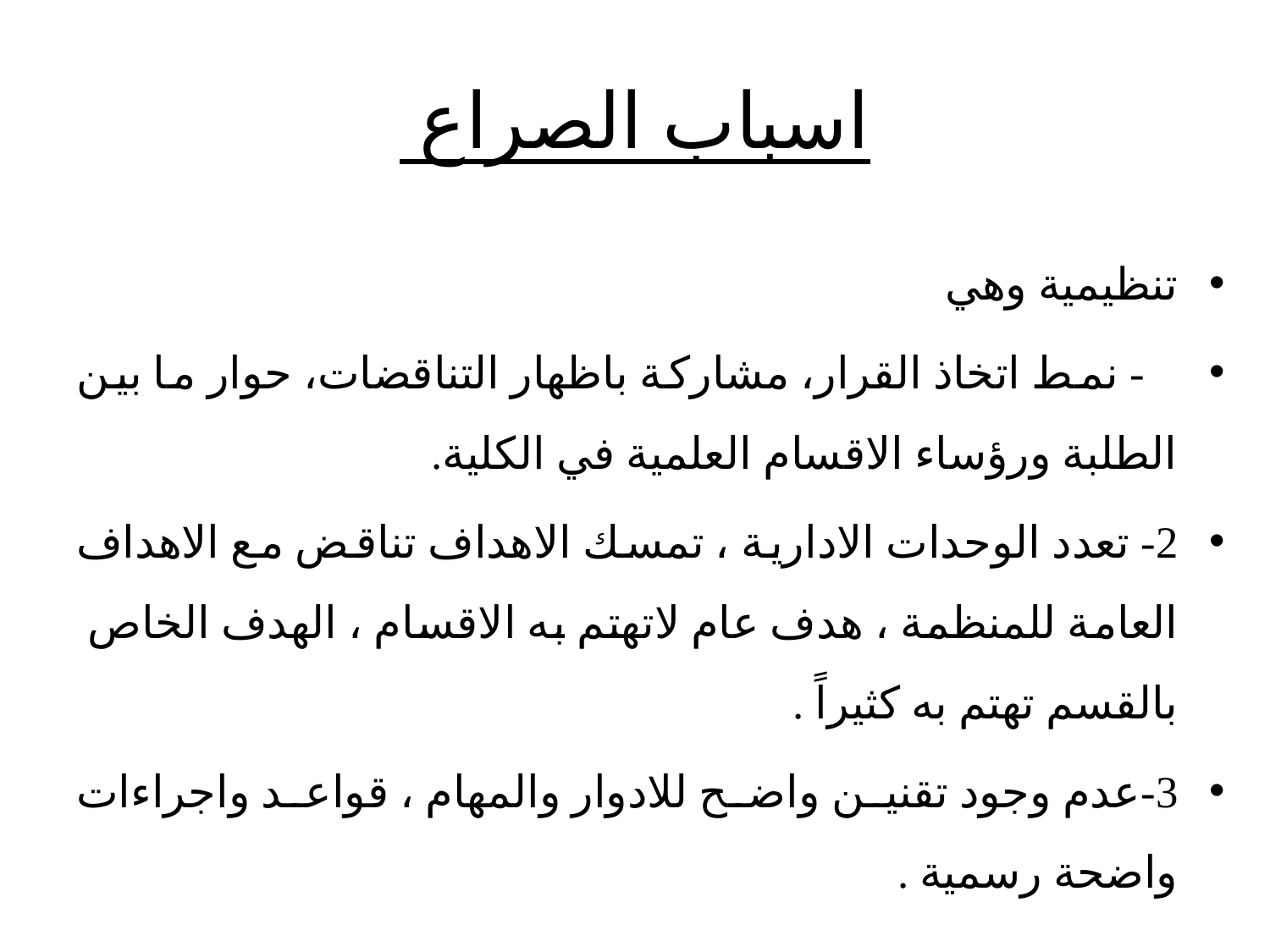

# اسباب الصراع
تنظيمية وهي
   - نمط اتخاذ القرار، مشاركة باظهار التناقضات، حوار ما بين الطلبة ورؤساء الاقسام العلمية في الكلية.
2- تعدد الوحدات الادارية ، تمسك الاهداف تناقض مع الاهداف العامة للمنظمة ، هدف عام لاتهتم به الاقسام ، الهدف الخاص  بالقسم تهتم به كثيراً .
3-عدم وجود تقنين واضح للادوار والمهام ، قواعد واجراءات واضحة رسمية .